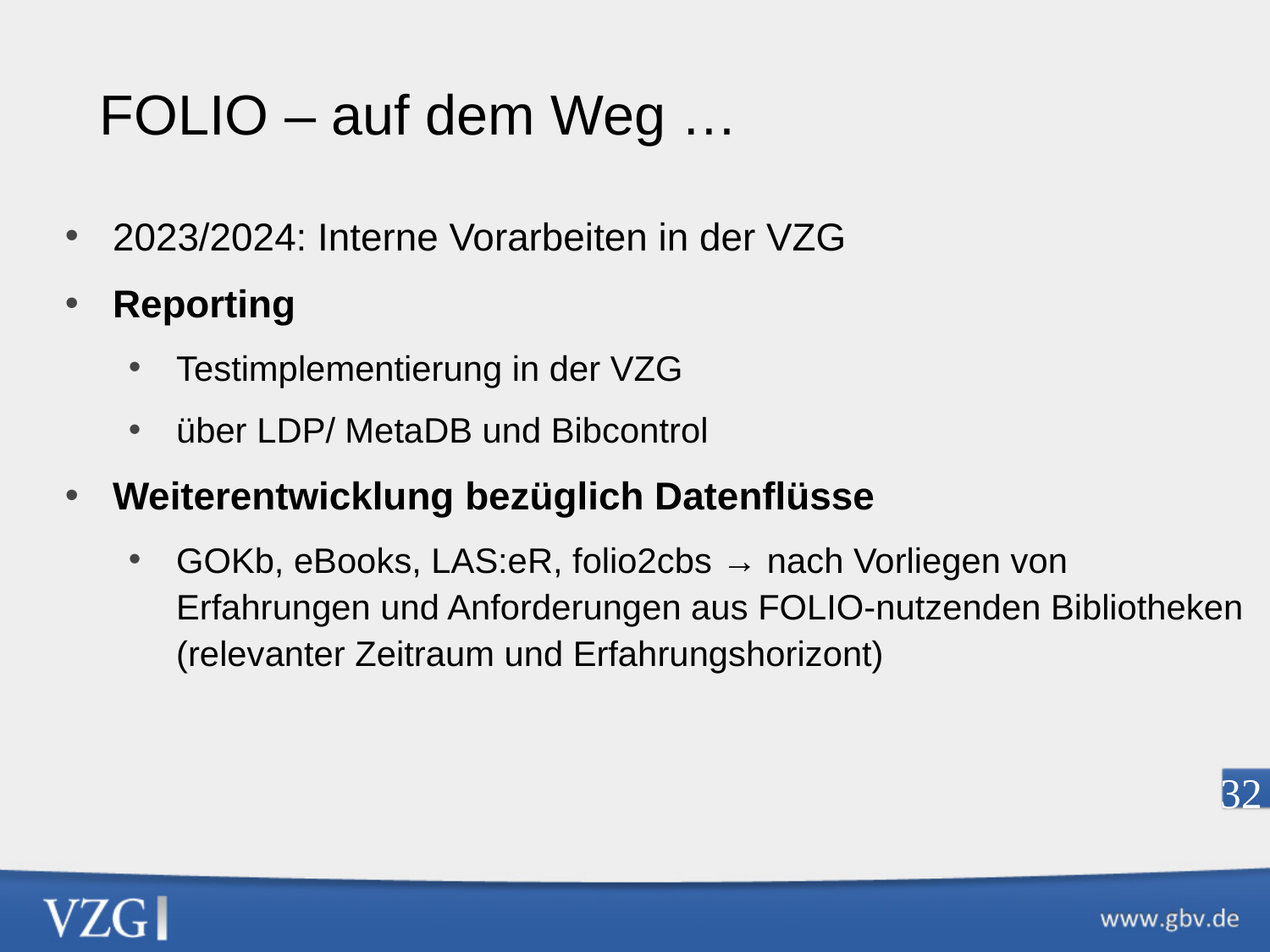

FOLIO – auf dem Weg …

2023/2024: Interne Vorarbeiten in der VZG
Reporting
Testimplementierung in der VZG
über LDP/ MetaDB und Bibcontrol
Weiterentwicklung bezüglich Datenflüsse
GOKb, eBooks, LAS:eR, folio2cbs → nach Vorliegen von Erfahrungen und Anforderungen aus FOLIO-nutzenden Bibliotheken (relevanter Zeitraum und Erfahrungshorizont)

32